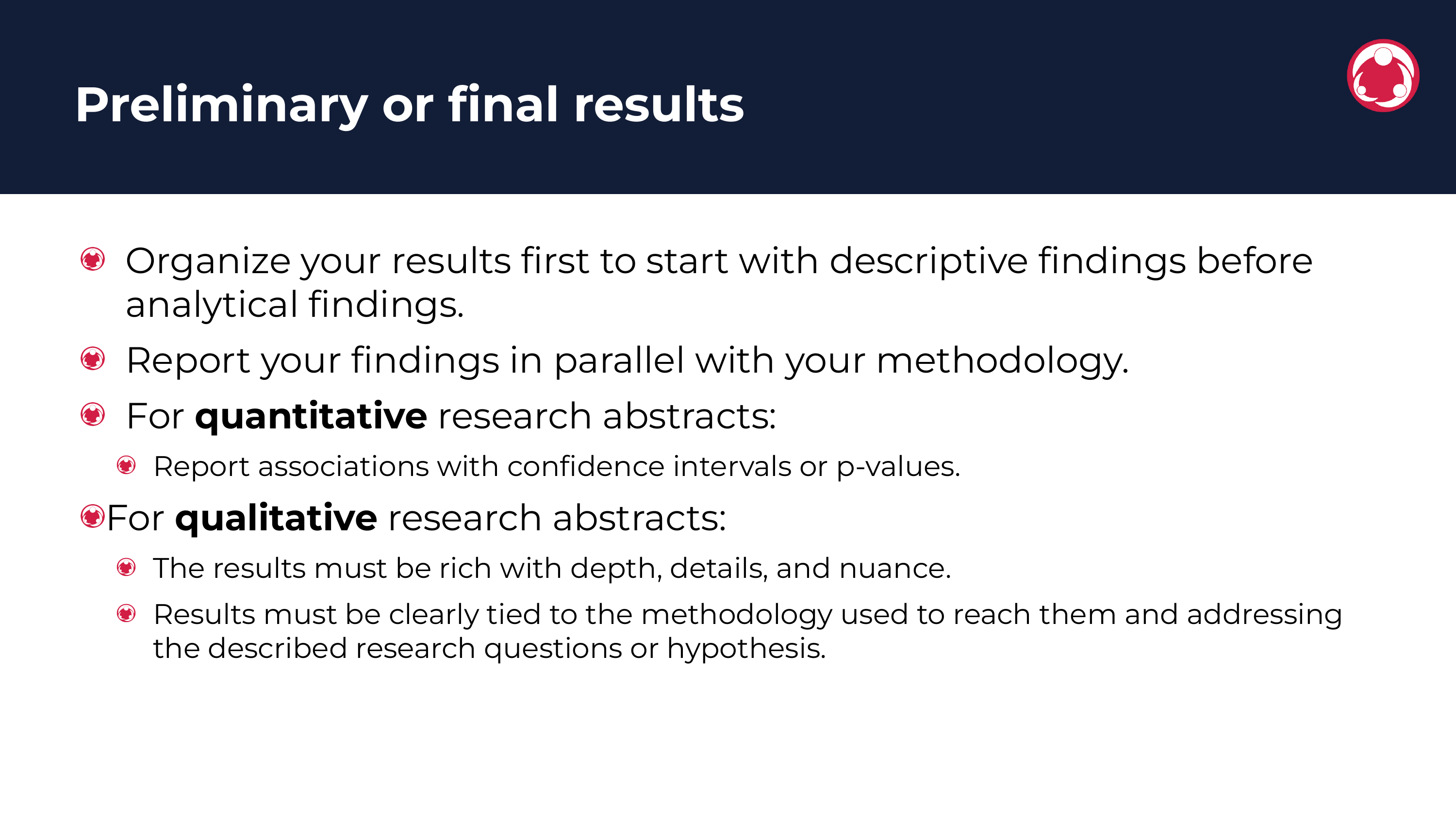

Preliminary or final results
Organize your results first to start with descriptive findings before analytical findings.
Report your findings in parallel with your methodology.
For quantitative research abstracts:
Report associations with confidence intervals or p-values.
For qualitative research abstracts:
The results must be rich with depth, details, and nuance.
Results must be clearly tied to the methodology used to reach them and addressing the described research questions or hypothesis.